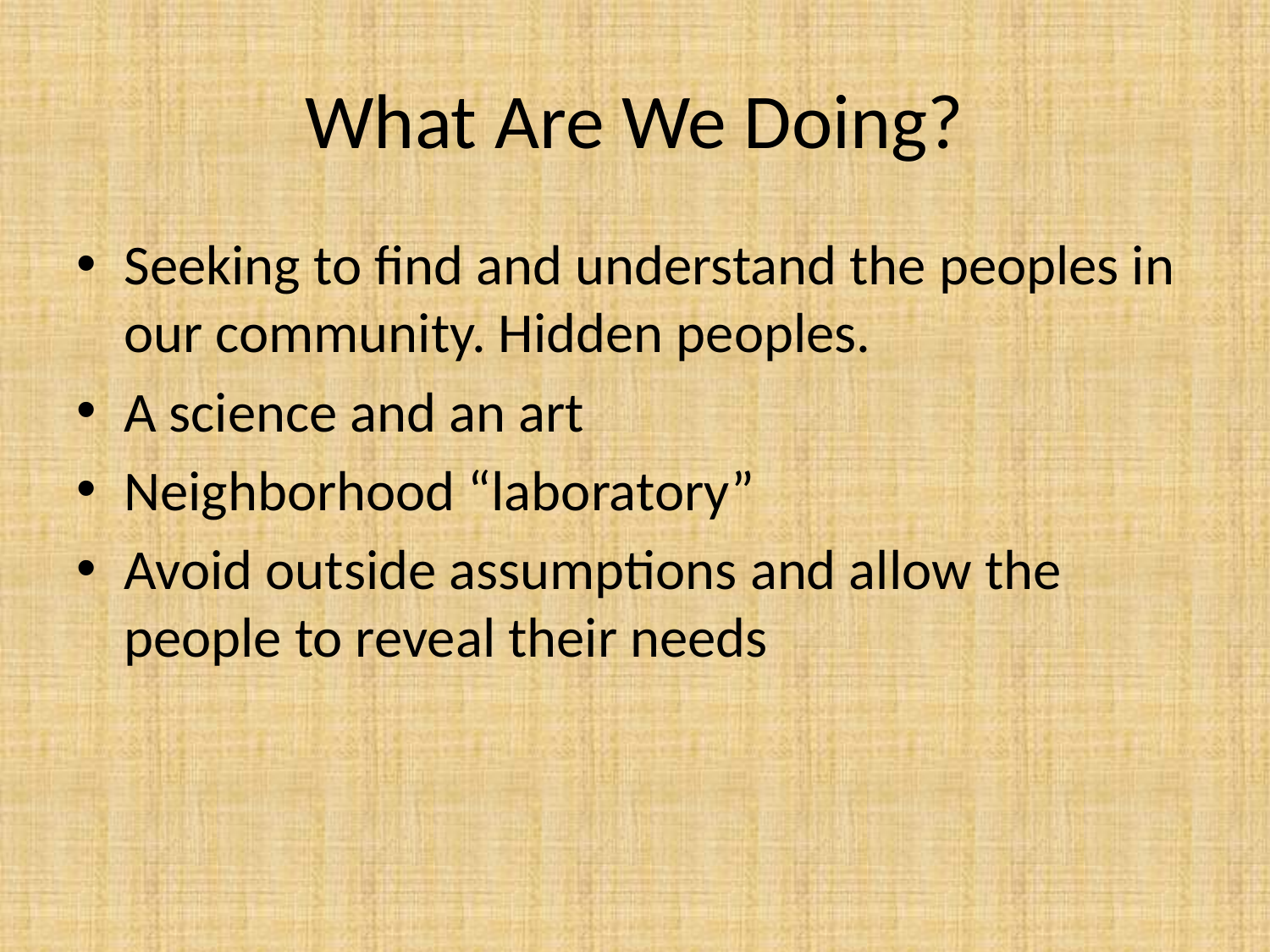

# What Are We Doing?
Seeking to find and understand the peoples in our community. Hidden peoples.
A science and an art
Neighborhood “laboratory”
Avoid outside assumptions and allow the people to reveal their needs